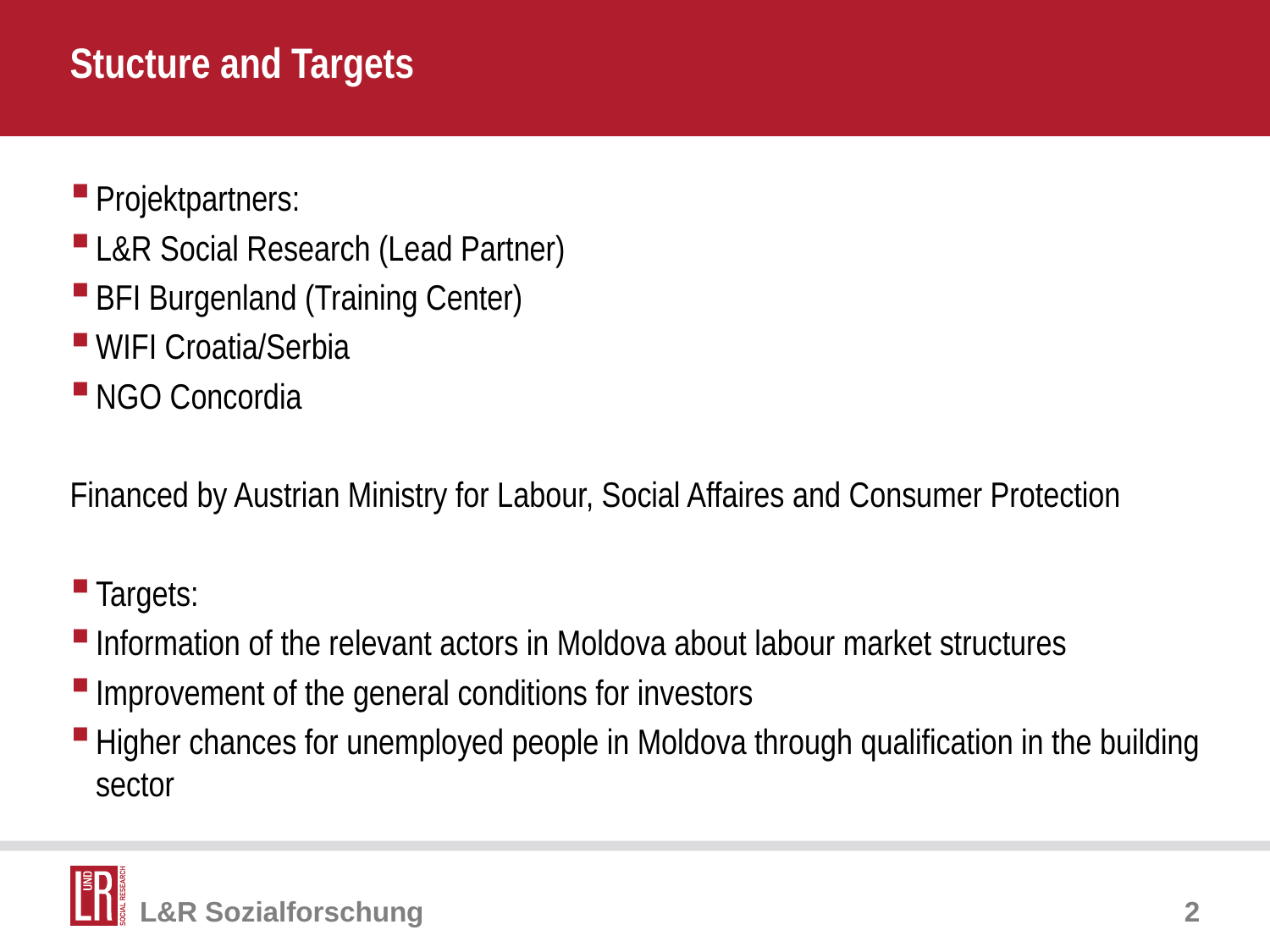

# Stucture and Targets
Projektpartners:
L&R Social Research (Lead Partner)
BFI Burgenland (Training Center)
WIFI Croatia/Serbia
NGO Concordia

Financed by Austrian Ministry for Labour, Social Affaires and Consumer Protection

Targets:
Information of the relevant actors in Moldova about labour market structures
Improvement of the general conditions for investors
Higher chances for unemployed people in Moldova through qualification in the building sector

2